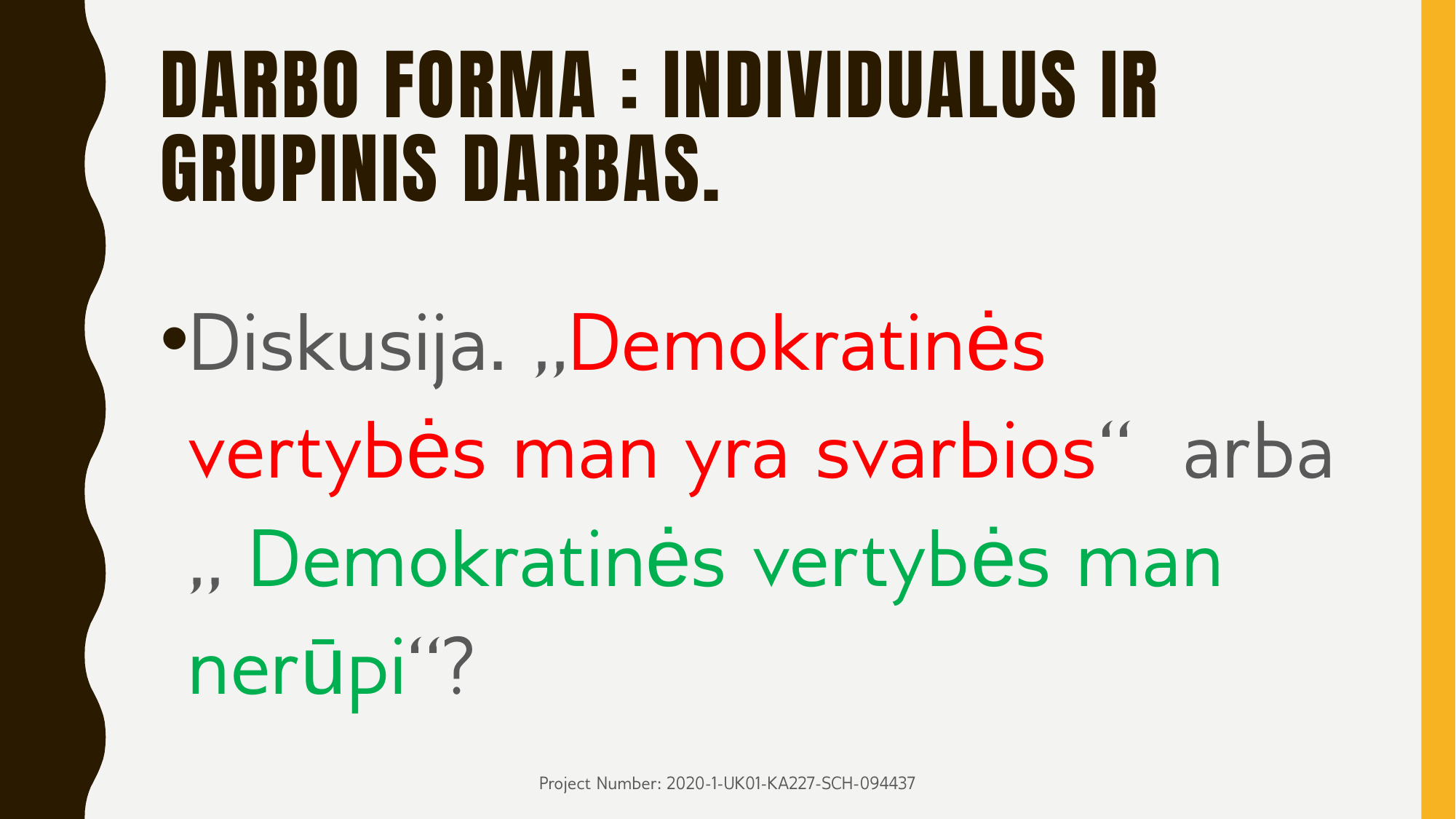

# Darbo forma : individualus ir grupinis darbas.
Diskusija. ,,Demokratinės vertybės man yra svarbios‘‘  arba ,, Demokratinės vertybės man nerūpi‘‘?
Project Number: 2020-1-UK01-KA227-SCH-094437